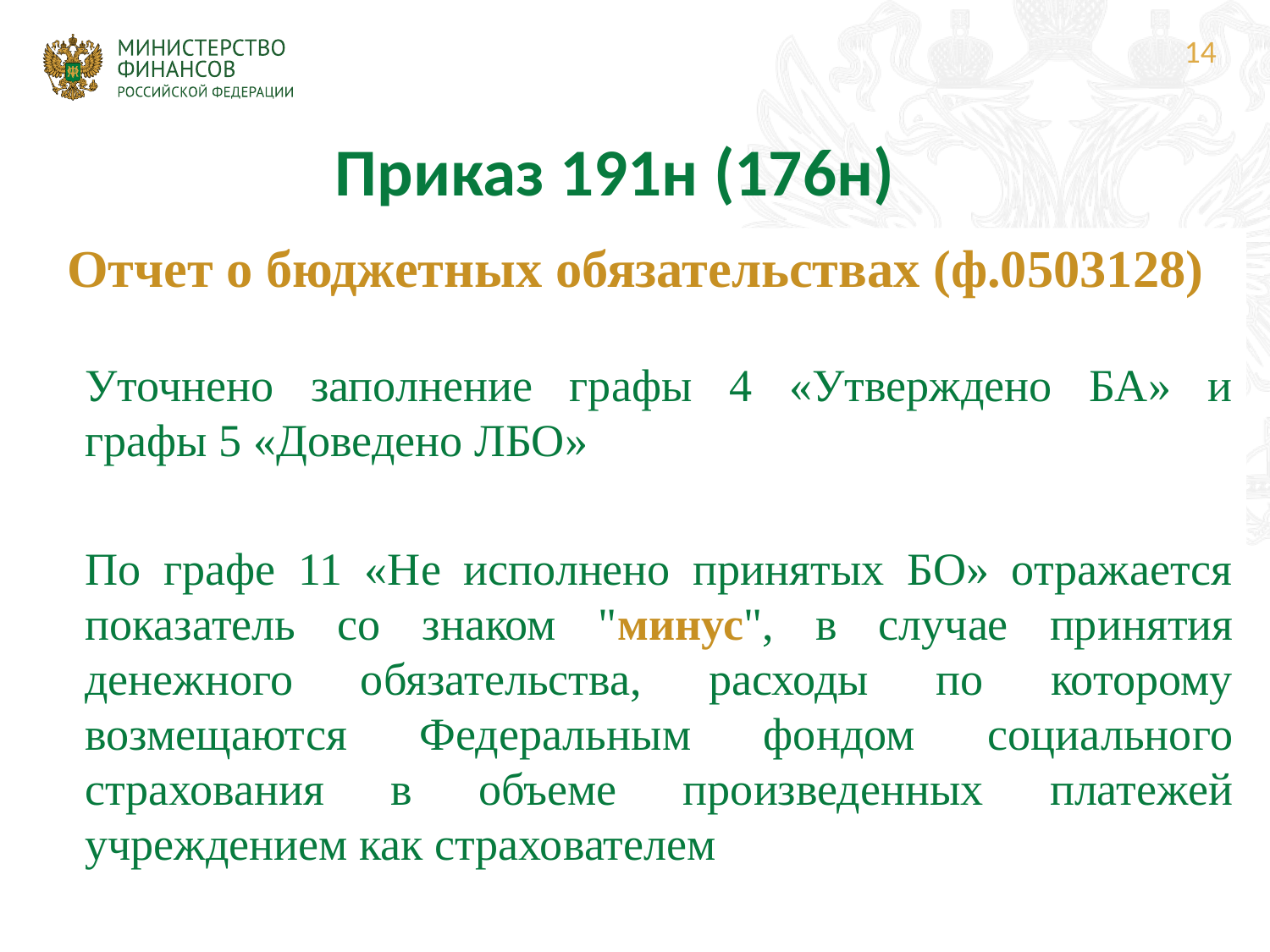

14
# Приказ 191н (176н)
Отчет о бюджетных обязательствах (ф.0503128)

Уточнено заполнение графы 4 «Утверждено БА» и
графы 5 «Доведено ЛБО»

По графе 11 «Не исполнено принятых БО» отражается показатель со знаком "минус", в случае принятия денежного обязательства, расходы по которому возмещаются Федеральным фондом социального страхования в объеме произведенных платежей учреждением как страхователем